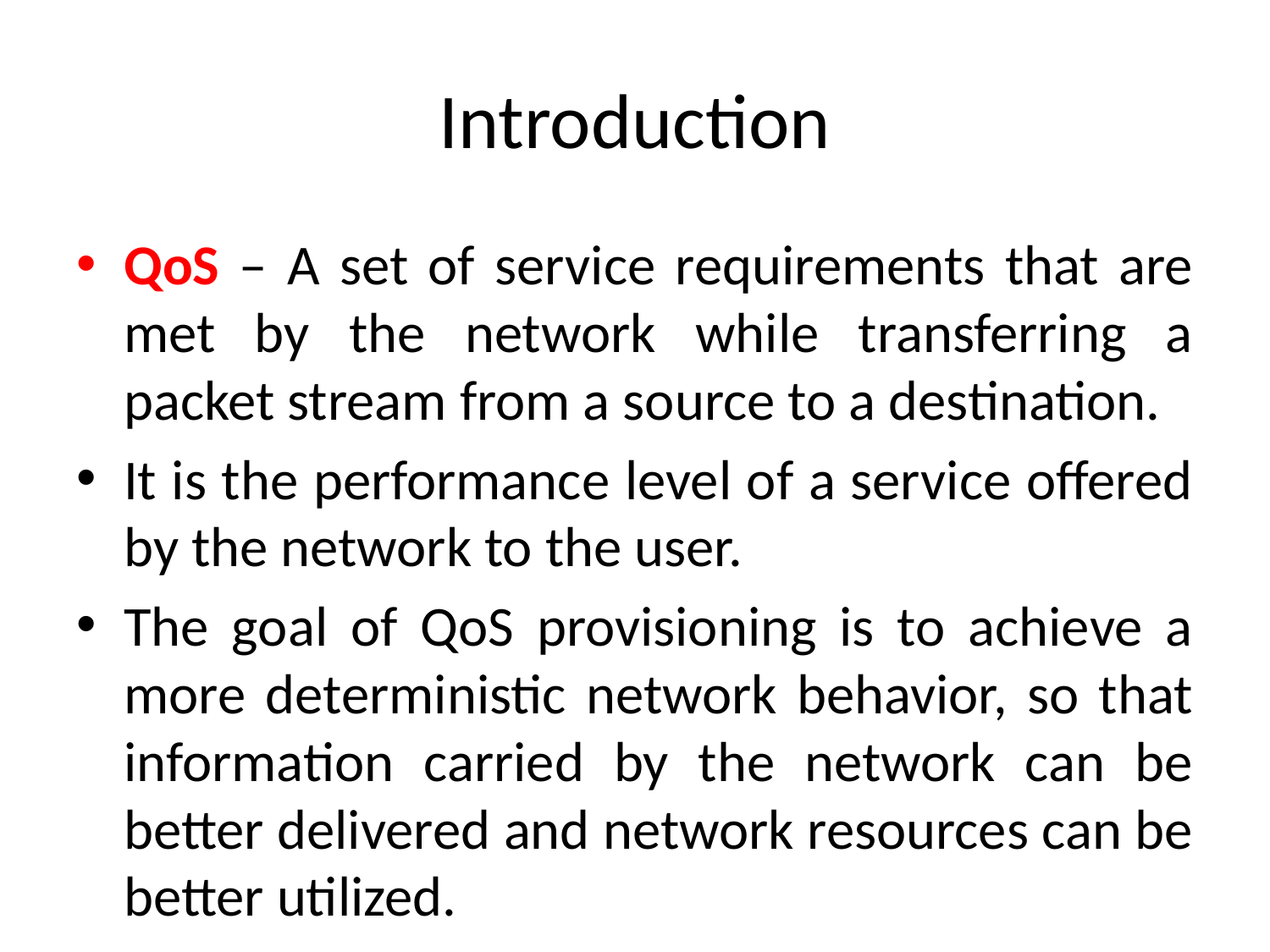

# Introduction
QoS – A set of service requirements that are met by the network while transferring a packet stream from a source to a destination.
It is the performance level of a service offered by the network to the user.
The goal of QoS provisioning is to achieve a more deterministic network behavior, so that information carried by the network can be better delivered and network resources can be better utilized.